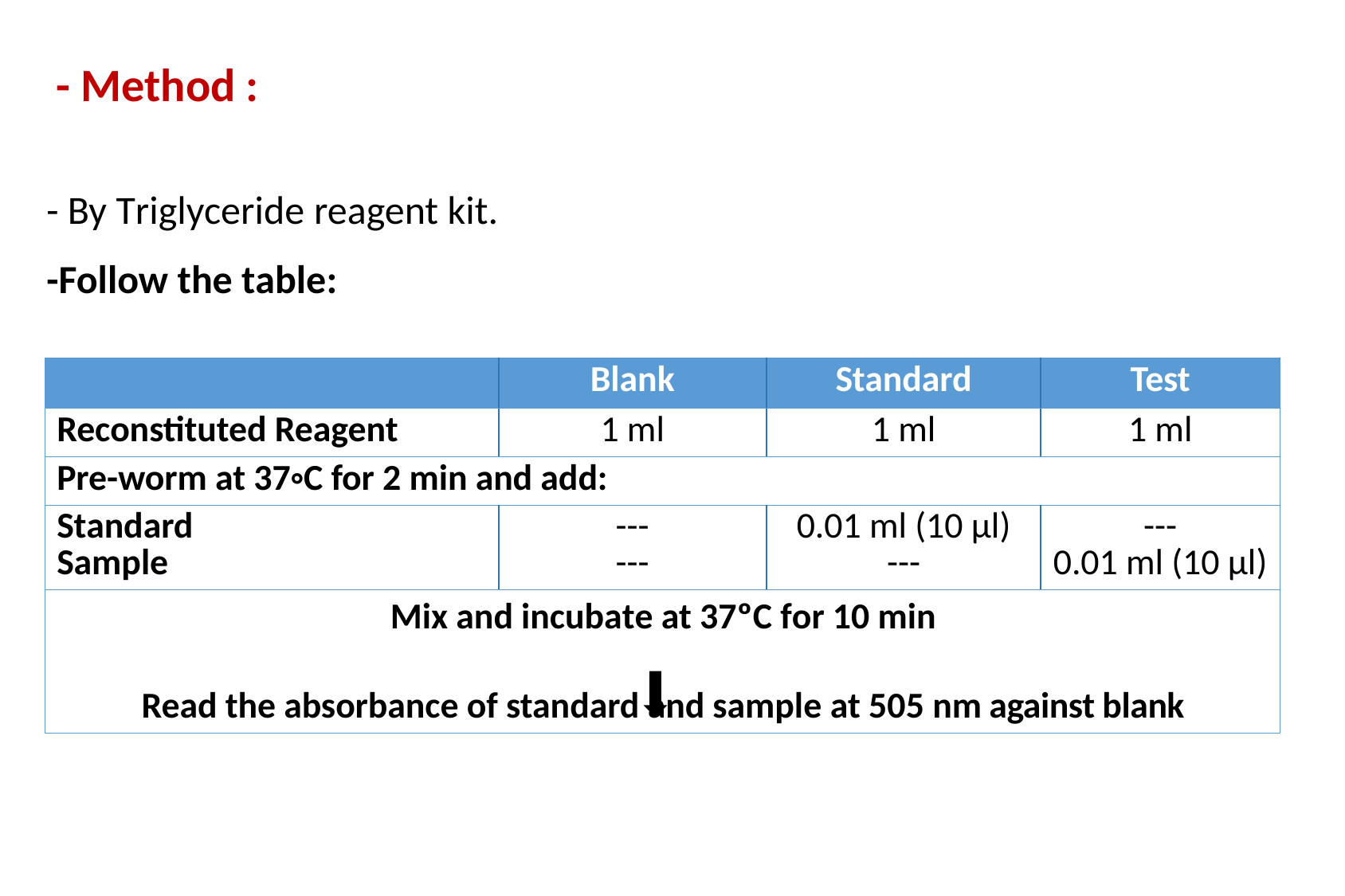

- Method :
- By Triglyceride reagent kit.
-Follow the table:
|  | Blank | Standard | Test |
| --- | --- | --- | --- |
| Reconstituted Reagent | 1 ml | 1 ml | 1 ml |
| Pre-worm at 37◦C for 2 min and add: |  |  |  |
| Standard Sample | --- --- | 0.01 ml (10 µl) --- | --- 0.01 ml (10 µl) |
| Mix and incubate at 37ºC for 10 min Read the absorbance of standard and sample at 505 nm against blank |  |  |  |